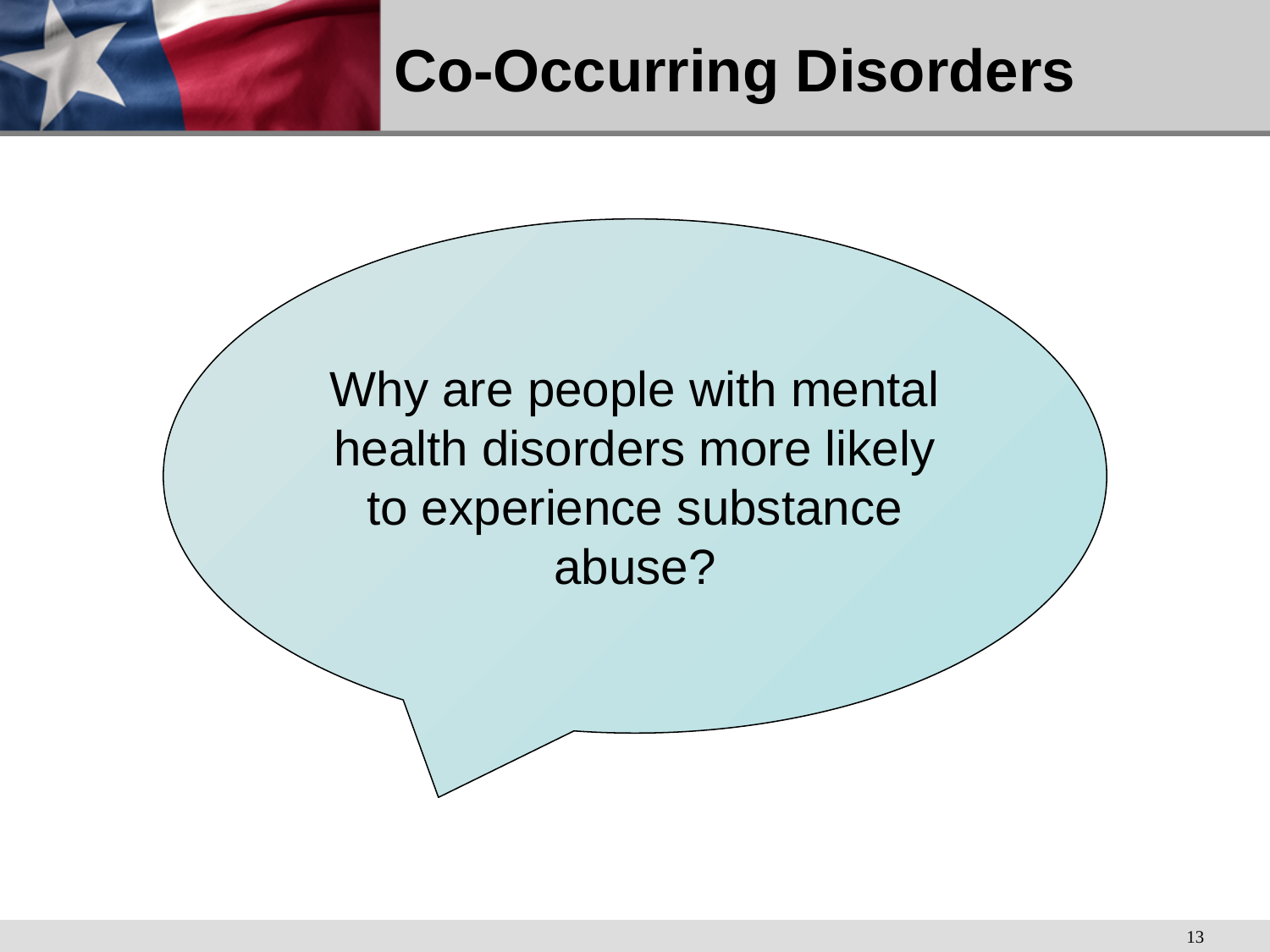

# Co-Occurring Disorders
Why are people with mental health disorders more likely to experience substance abuse?
13